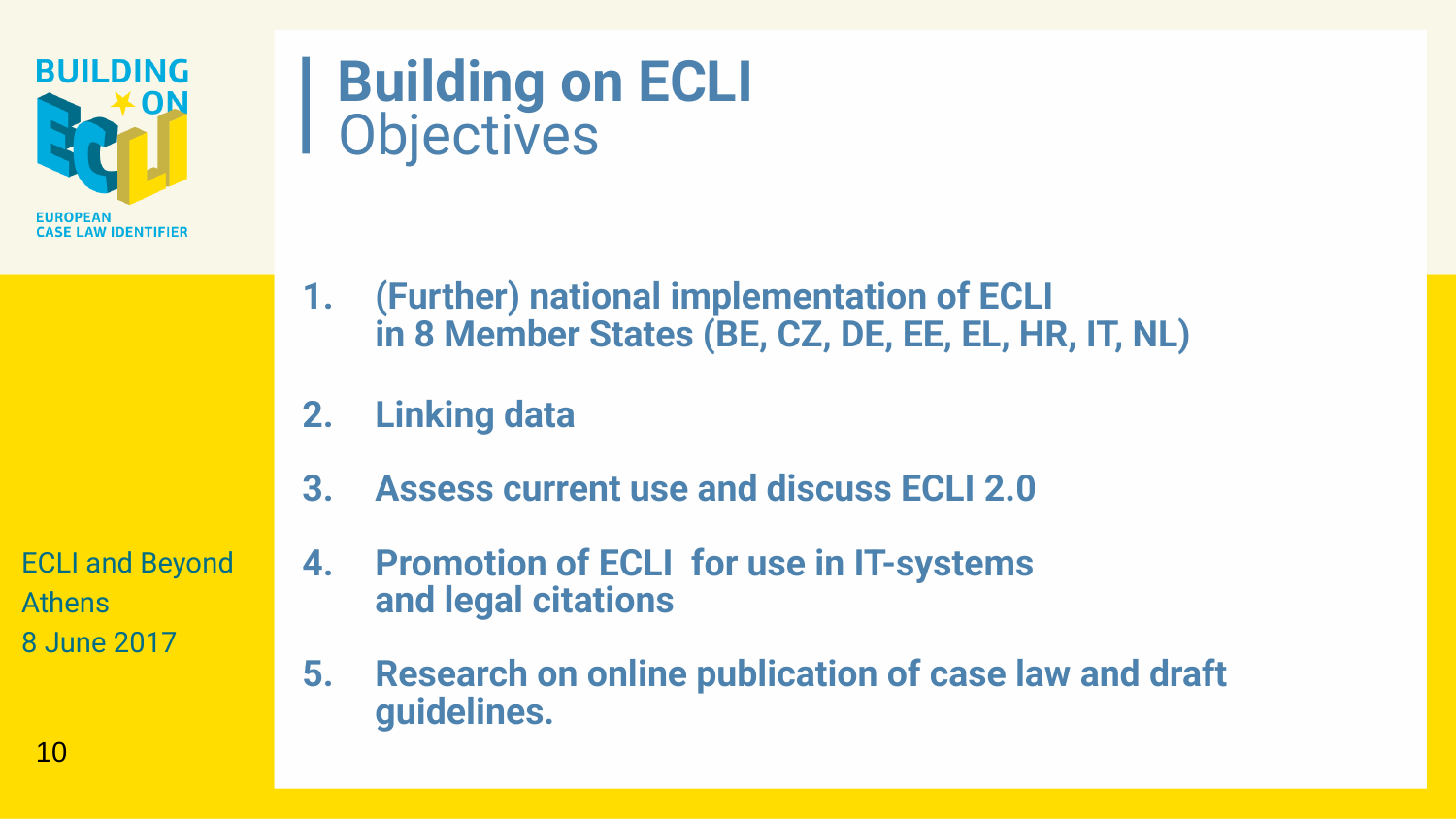

Building on ECLI
Objectives

(Further) national implementation of ECLI
in 8 Member States (BE, CZ, DE, EE, EL, HR, IT, NL)
Linking data

Assess current use and discuss ECLI 2.0
Promotion of ECLI  for use in IT-systems
and legal citations
Research on online publication of case law and draft guidelines.

ECLI and Beyond
Athens
8 June 2017
10